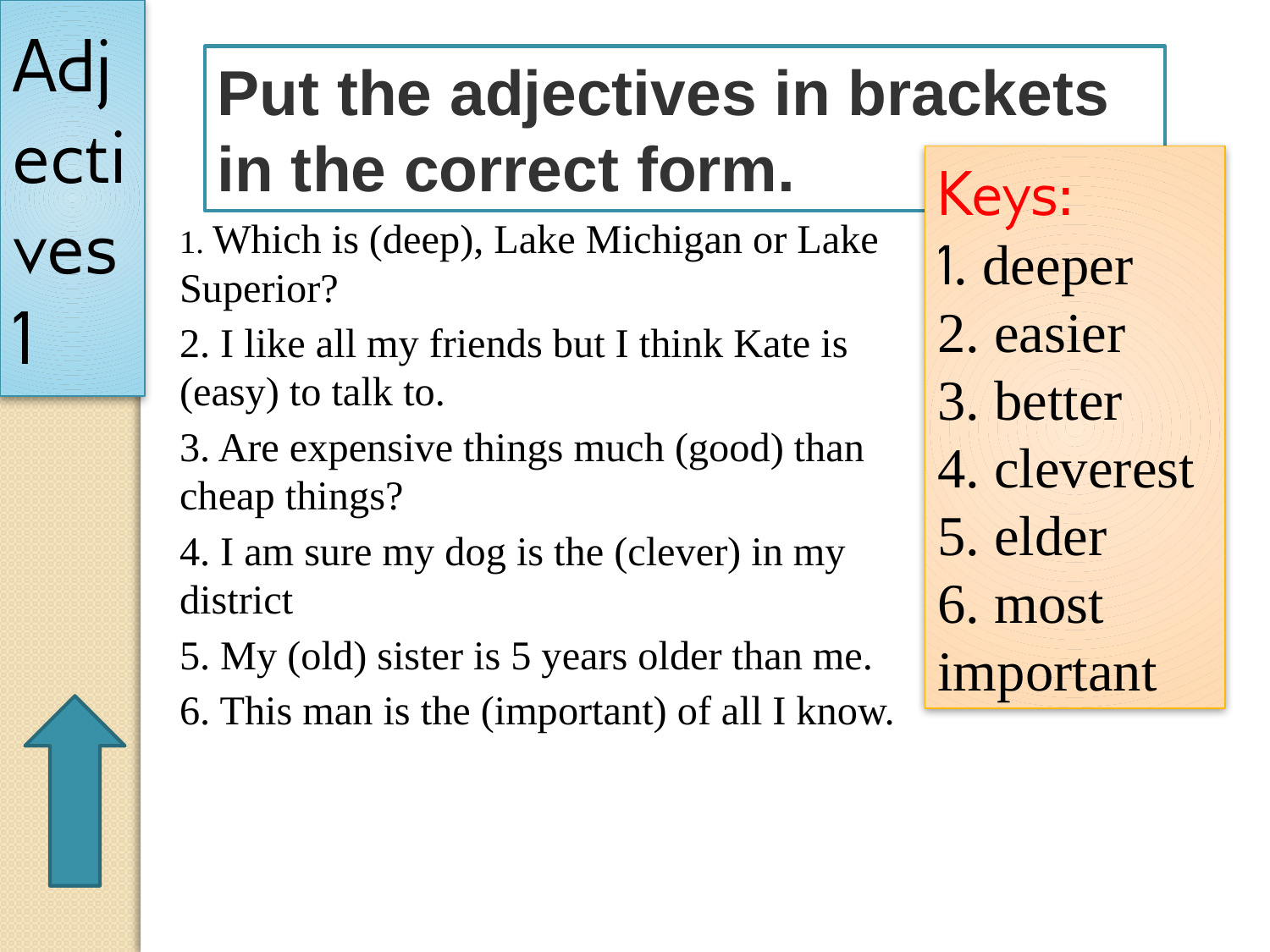

# Adjectives 1
Put the adjectives in brackets in the correct form.
Keys:
1. deeper
2. easier
3. better
4. cleverest
5. elder
6. most important
1. Which is (deep), Lake Michigan or Lake Superior?
2. I like all my friends but I think Kate is (easy) to talk to.
3. Are expensive things much (good) than cheap things?
4. I am sure my dog is the (clever) in my district
5. My (old) sister is 5 years older than me.
6. This man is the (important) of all I know.